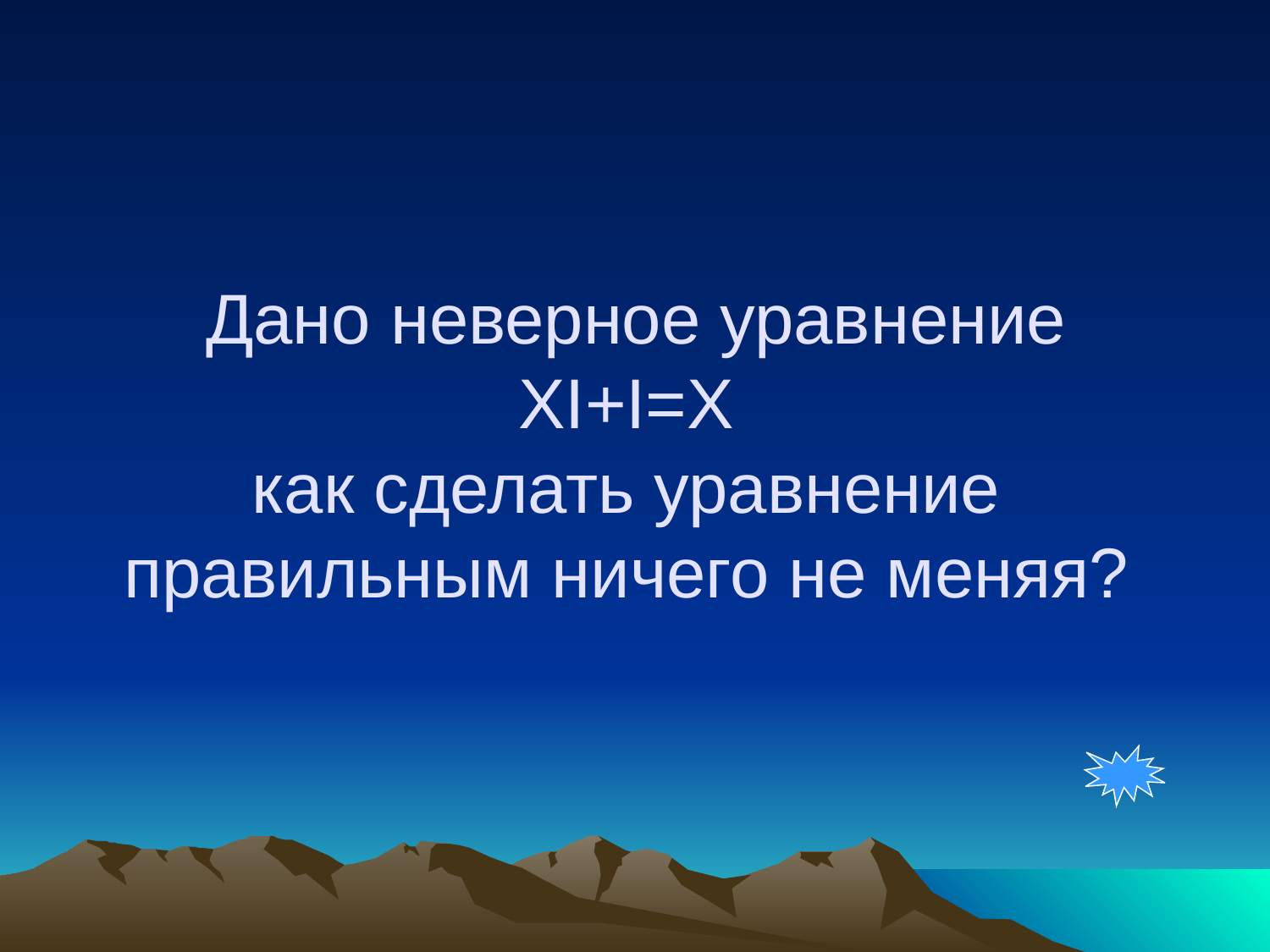

# Дано неверное уравнение XI+I=X как сделать уравнение правильным ничего не меняя?